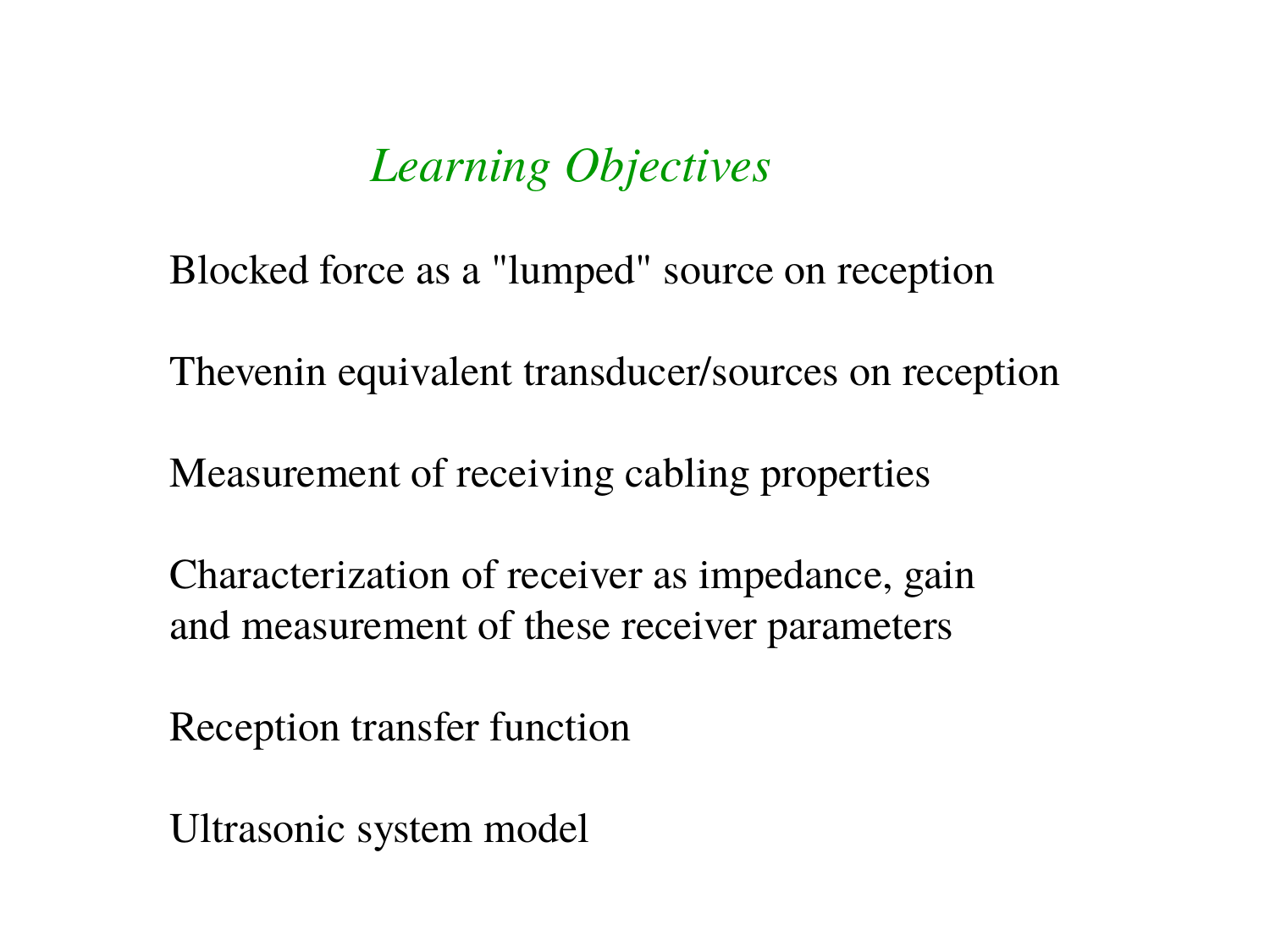

Learning Objectives

Blocked force as a "lumped" source on reception

Thevenin equivalent transducer/sources on reception

Measurement of receiving cabling properties

Characterization of receiver as impedance, gain
and measurement of these receiver parameters

Reception transfer function

Ultrasonic system model